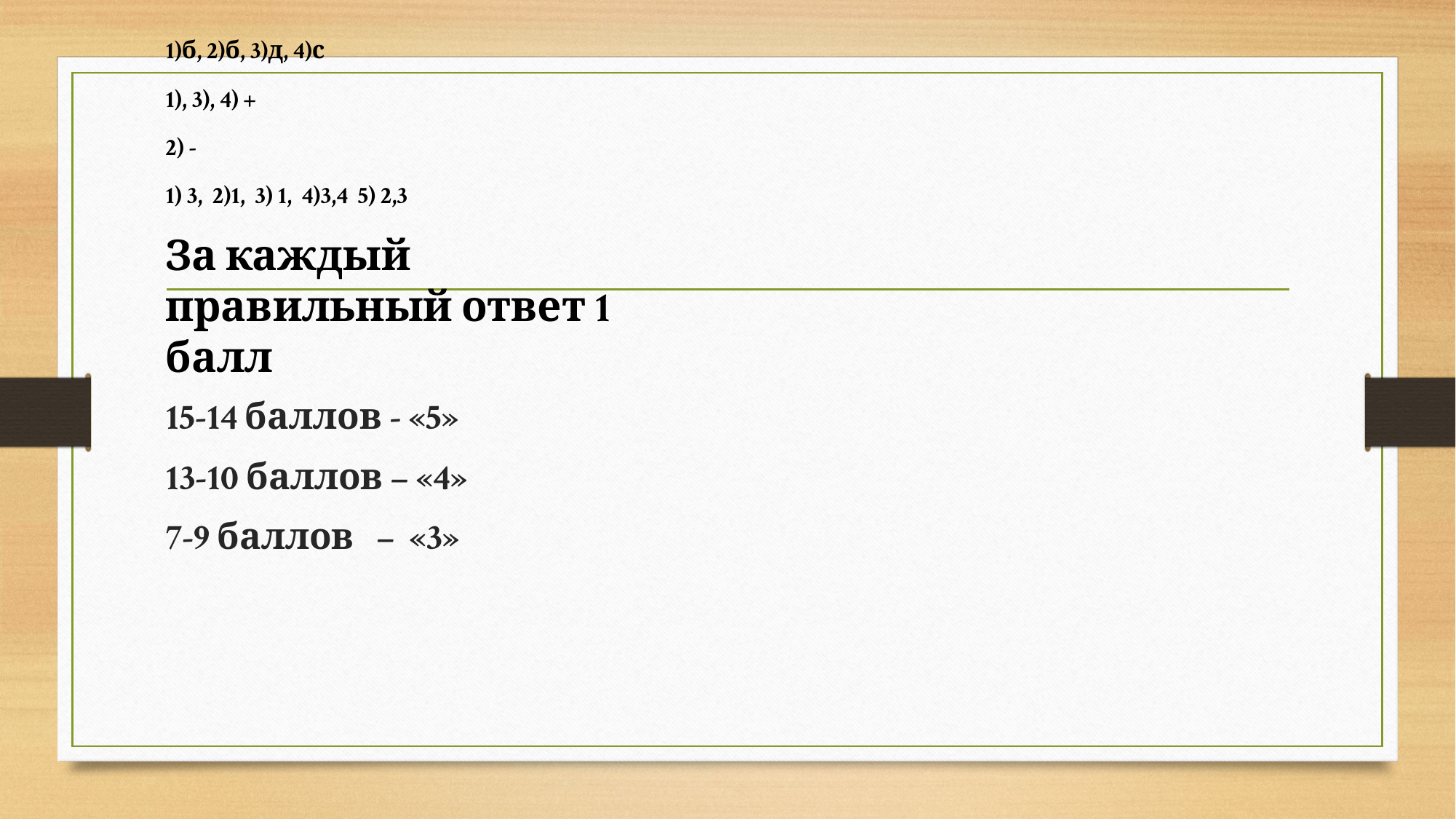

#

1)б, 2)б, 3)д, 4)с
1), 3), 4) +
2) -
1) 3,  2)1,  3) 1,  4)3,4  5) 2,3
За каждый правильный ответ 1 балл

15-14 баллов - «5»
13-10 баллов – «4»
7-9 баллов   –  «3»